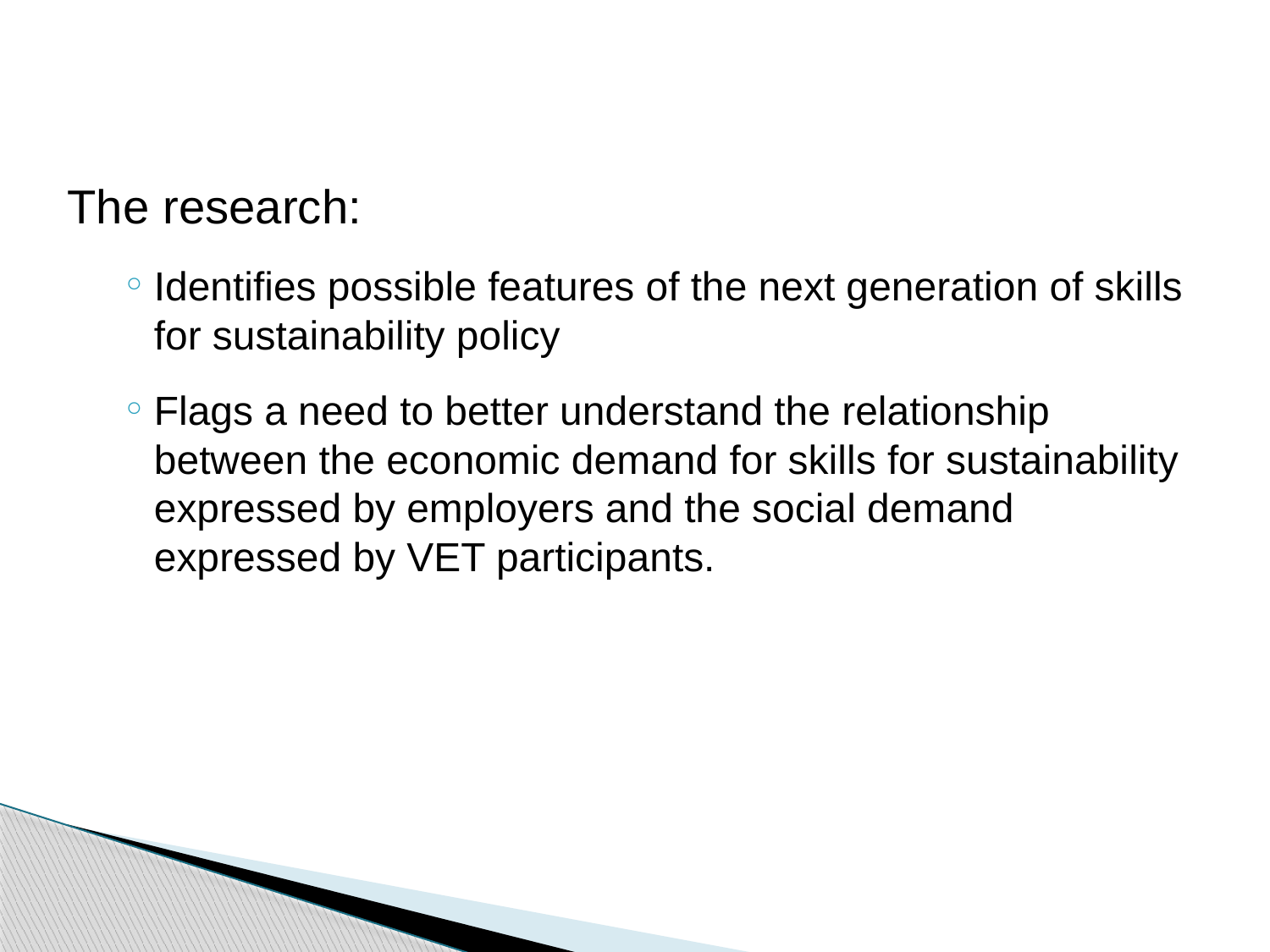

The research:
Identifies possible features of the next generation of skills for sustainability policy
Flags a need to better understand the relationship between the economic demand for skills for sustainability expressed by employers and the social demand expressed by VET participants.